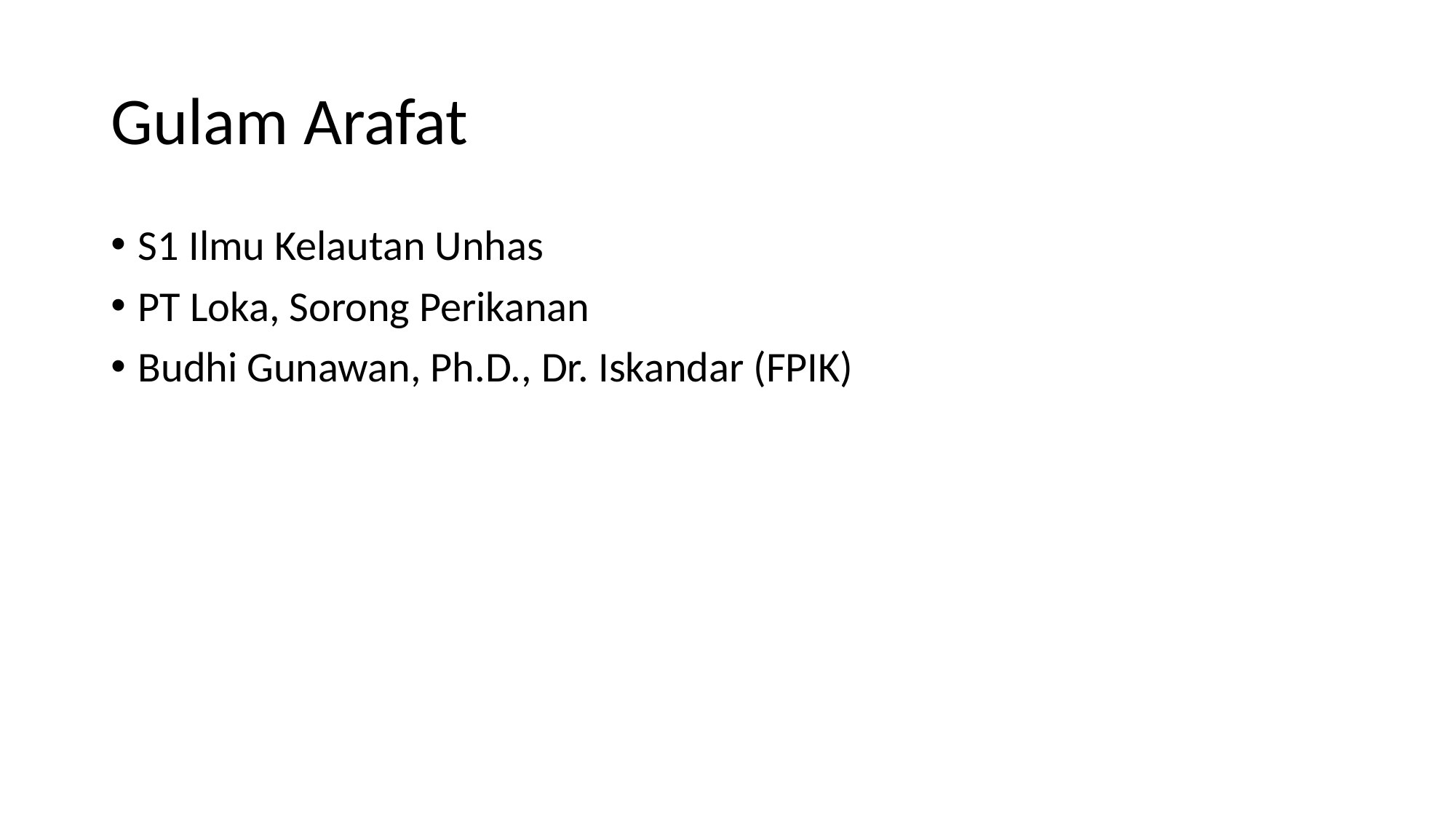

# Gulam Arafat
S1 Ilmu Kelautan Unhas
PT Loka, Sorong Perikanan
Budhi Gunawan, Ph.D., Dr. Iskandar (FPIK)